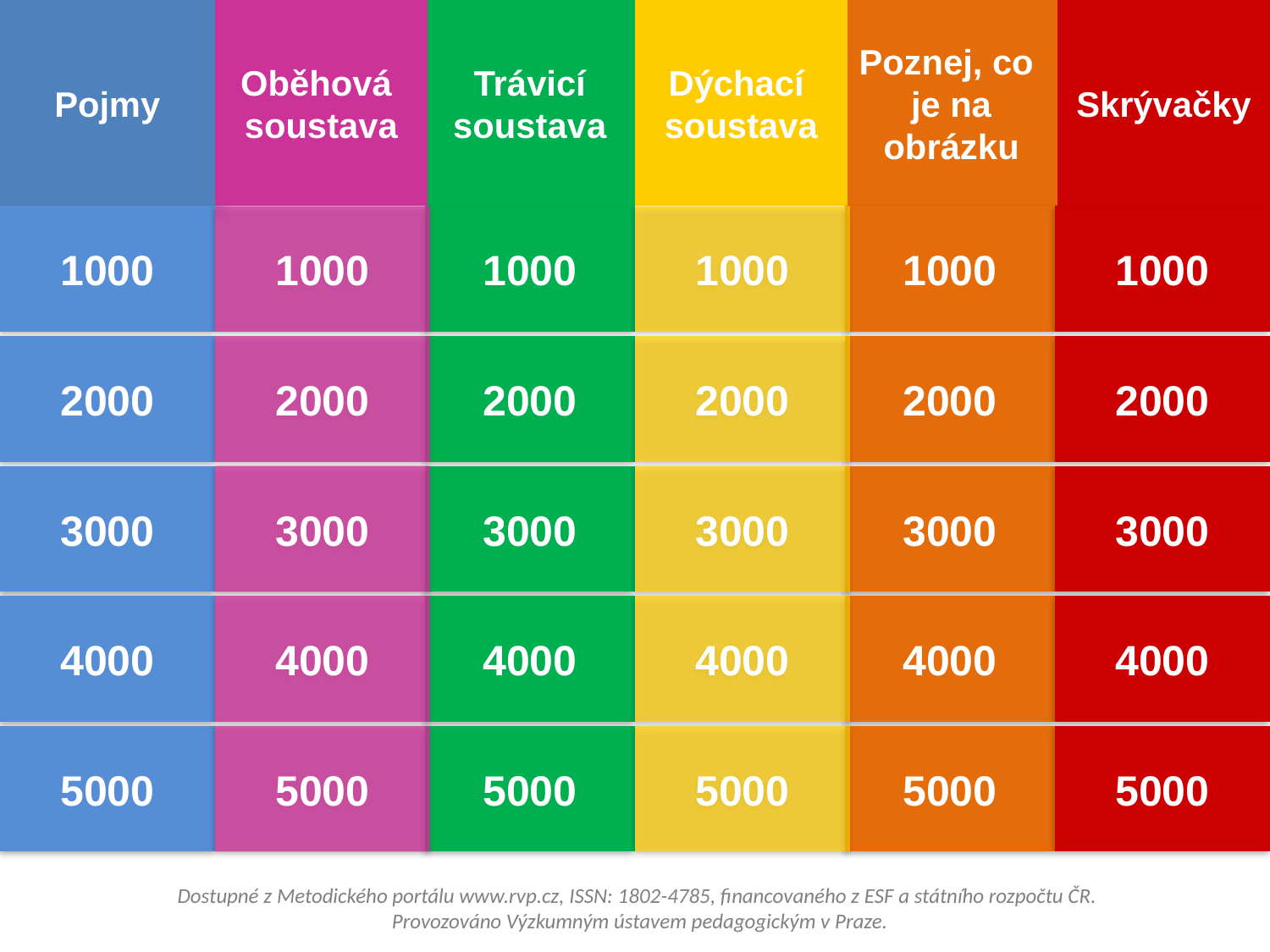

Pojmy
Oběhová
soustava
Trávicí
soustava
Dýchací
soustava
Poznej, co
je na
obrázku
Skrývačky
#
1000
1000
1000
1000
1000
1000
2000
2000
2000
2000
2000
2000
3000
3000
3000
3000
3000
3000
4000
4000
4000
4000
4000
4000
5000
5000
5000
5000
5000
5000
Dostupné z Metodického portálu www.rvp.cz, ISSN: 1802-4785, financovaného z ESF a státního rozpočtu ČR.
Provozováno Výzkumným ústavem pedagogickým v Praze.